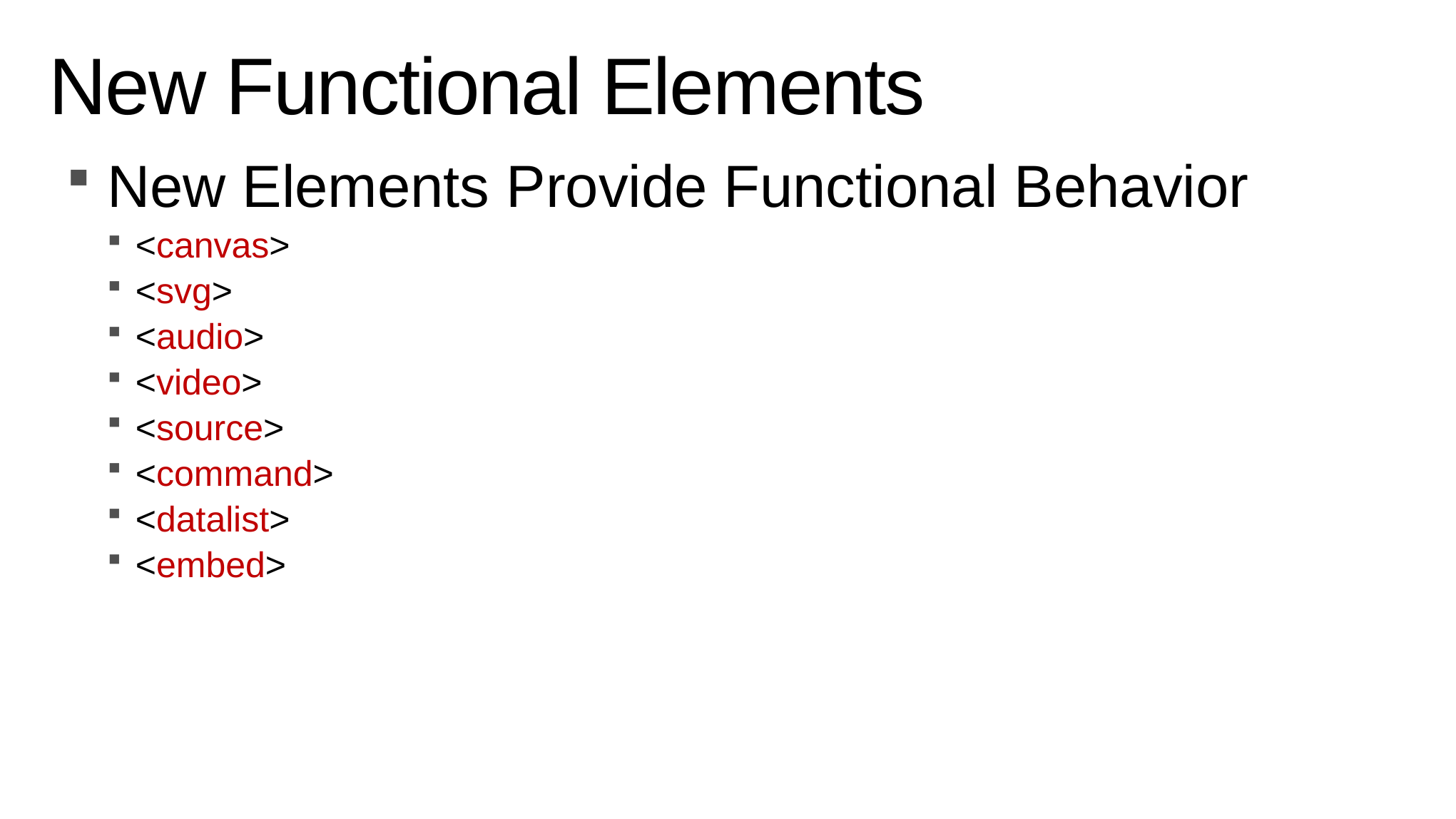

# New Functional Elements
New Elements Provide Functional Behavior
<canvas>
<svg>
<audio>
<video>
<source>
<command>
<datalist>
<embed>